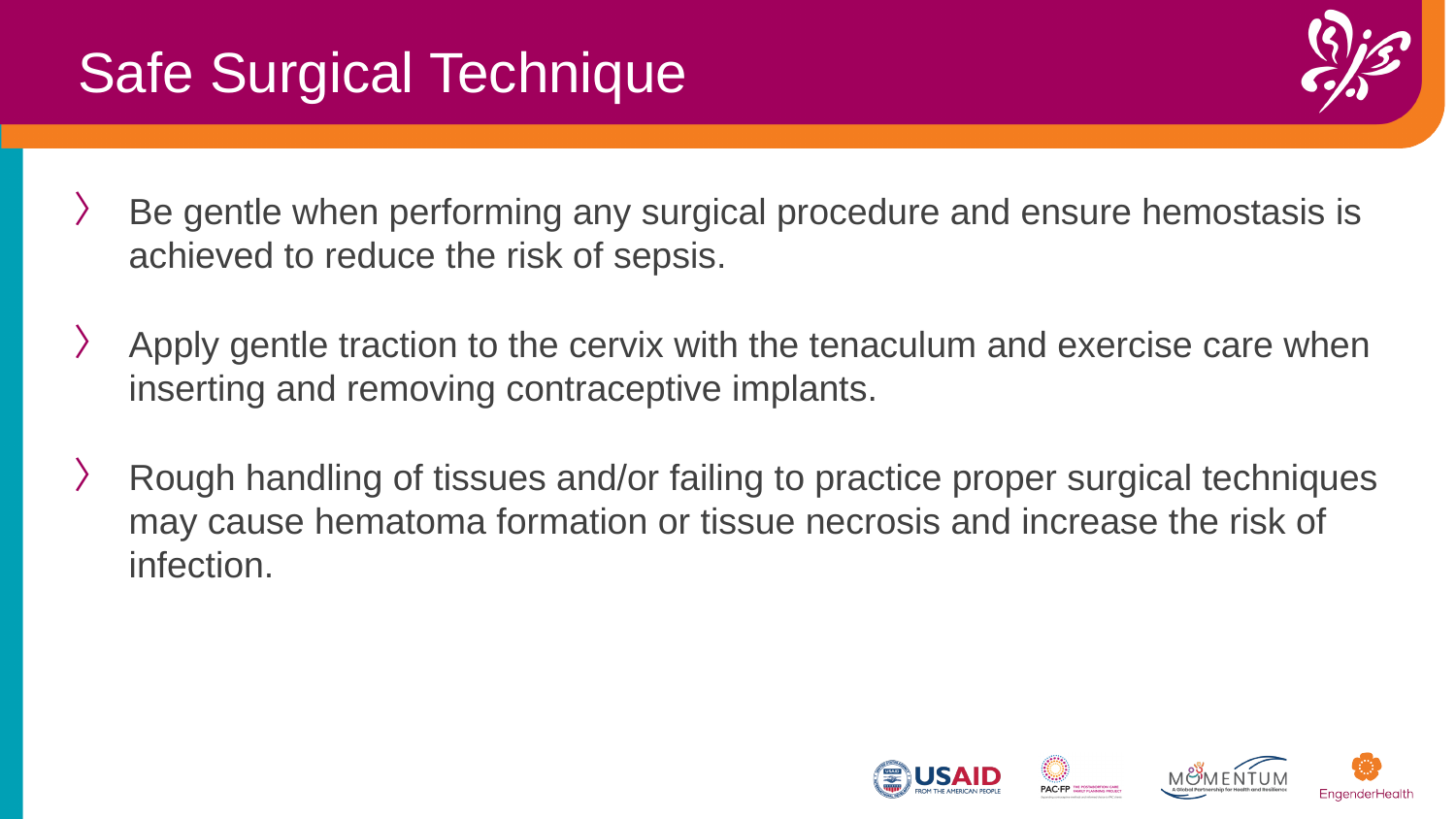

Safe Surgical Technique
Be gentle when performing any surgical procedure and ensure hemostasis is achieved to reduce the risk of sepsis​.
Apply gentle traction to the cervix with the tenaculum and exercise care when inserting and removing contraceptive implants.
Rough handling of tissues and/or failing to practice proper surgical techniques may cause hematoma formation or tissue necrosis and increase the risk of infection.​